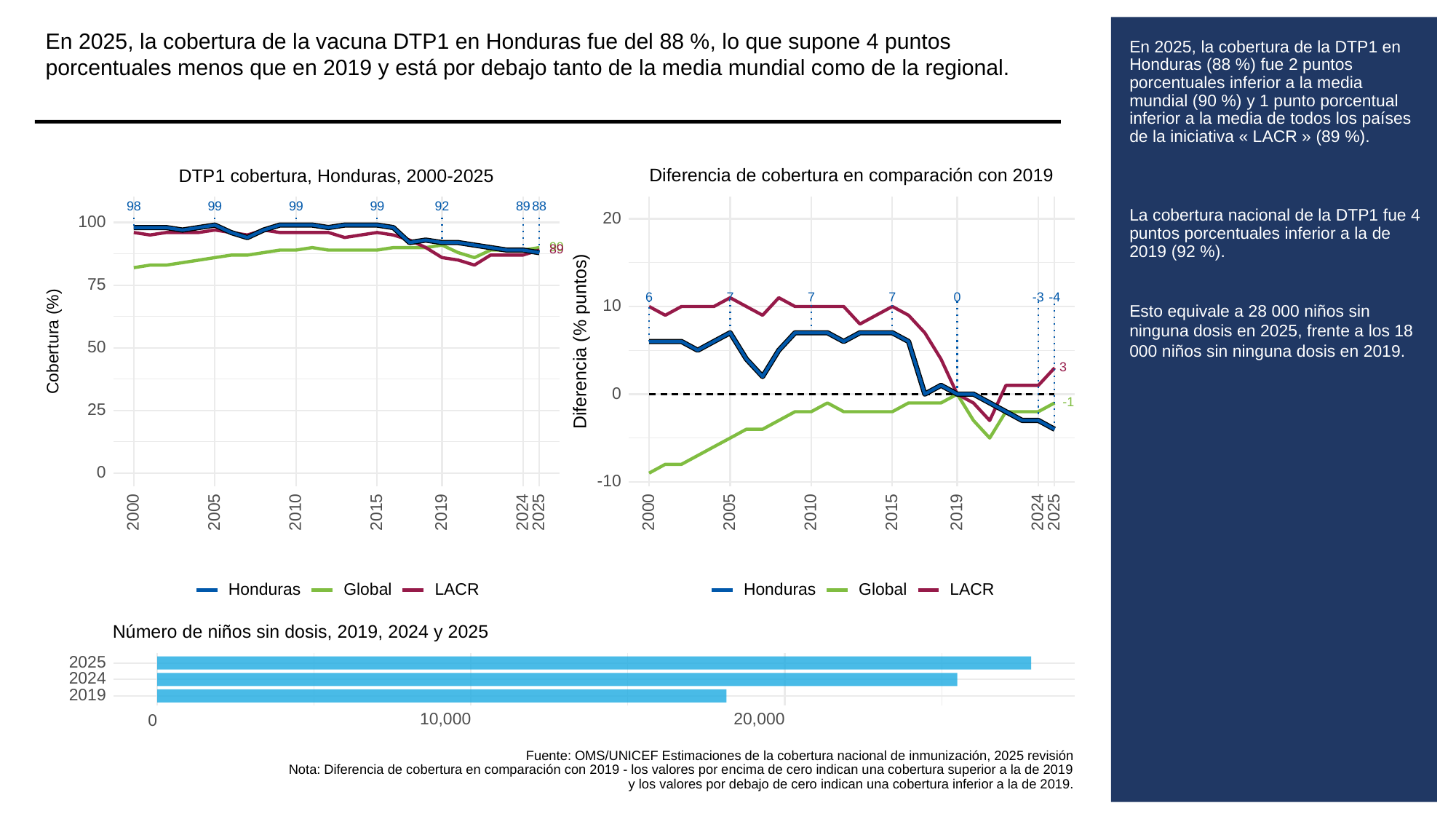

En 2025, la cobertura de la vacuna DTP1 en Honduras fue del 88 %, lo que supone 4 puntos porcentuales menos que en 2019 y está por debajo tanto de la media mundial como de la regional.
# En 2025, la cobertura de la DTP1 en Honduras (88 %) fue 2 puntos porcentuales inferior a la media mundial (90 %) y 1 punto porcentual inferior a la media de todos los países de la iniciativa « LACR » (89 %).

La cobertura nacional de la DTP1 fue 4 puntos porcentuales inferior a la de 2019 (92 %).

Esto equivale a 28 000 niños sin ninguna dosis en 2025, frente a los 18 000 niños sin ninguna dosis en 2019.

Diferencia de cobertura en comparación con 2019
DTP1 cobertura, Honduras, 2000-2025

98
99
99
99
92
89
88
20
100

90

89

75

-3
6
0
-4
7
7
7

10

Diferencia (% puntos)
Cobertura (%)
50

3

0

-1
25

0

-10

2000
2005
2010
2015
2019
2024
2025
2000
2005
2010
2015
2019
2024
2025
Global
LACR
Global
LACR
Honduras
Honduras

Número de niños sin dosis, 2019, 2024 y 2025

2025

2024

2019

10,000
20,000
0
Fuente: OMS/UNICEF Estimaciones de la cobertura nacional de inmunización, 2025 revisión
Nota: Diferencia de cobertura en comparación con 2019 - los valores por encima de cero indican una cobertura superior a la de 2019
y los valores por debajo de cero indican una cobertura inferior a la de 2019.